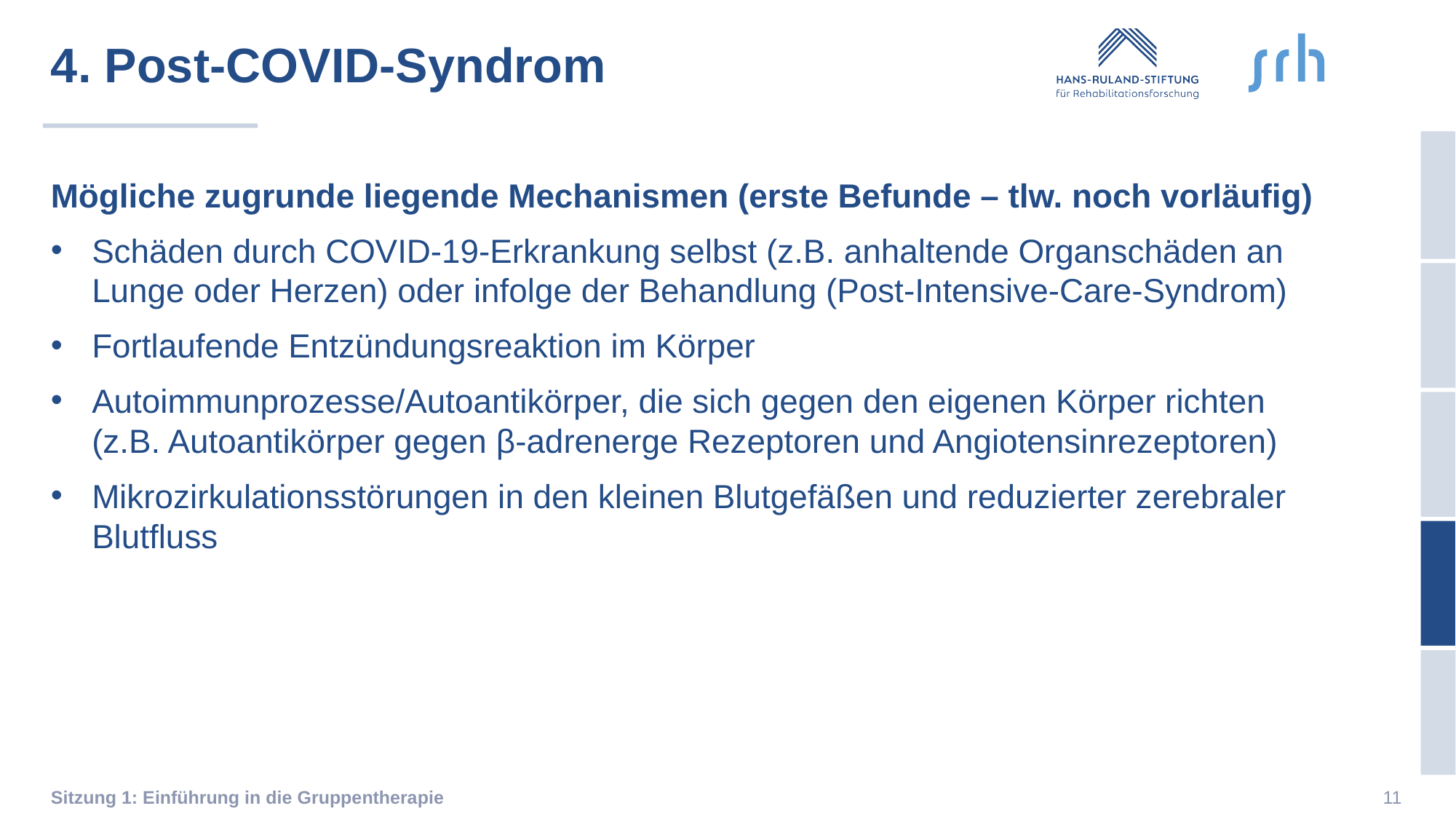

# 4. Post-COVID-Syndrom
Mögliche zugrunde liegende Mechanismen (erste Befunde – tlw. noch vorläufig)
Schäden durch COVID-19-Erkrankung selbst (z.B. anhaltende Organschäden an Lunge oder Herzen) oder infolge der Behandlung (Post-Intensive-Care-Syndrom)
Fortlaufende Entzündungsreaktion im Körper
Autoimmunprozesse/Autoantikörper, die sich gegen den eigenen Körper richten (z.B. Autoantikörper gegen β-adrenerge Rezeptoren und Angiotensinrezeptoren)
Mikrozirkulationsstörungen in den kleinen Blutgefäßen und reduzierter zerebraler Blutfluss

Sitzung 1: Einführung in die Gruppentherapie
11